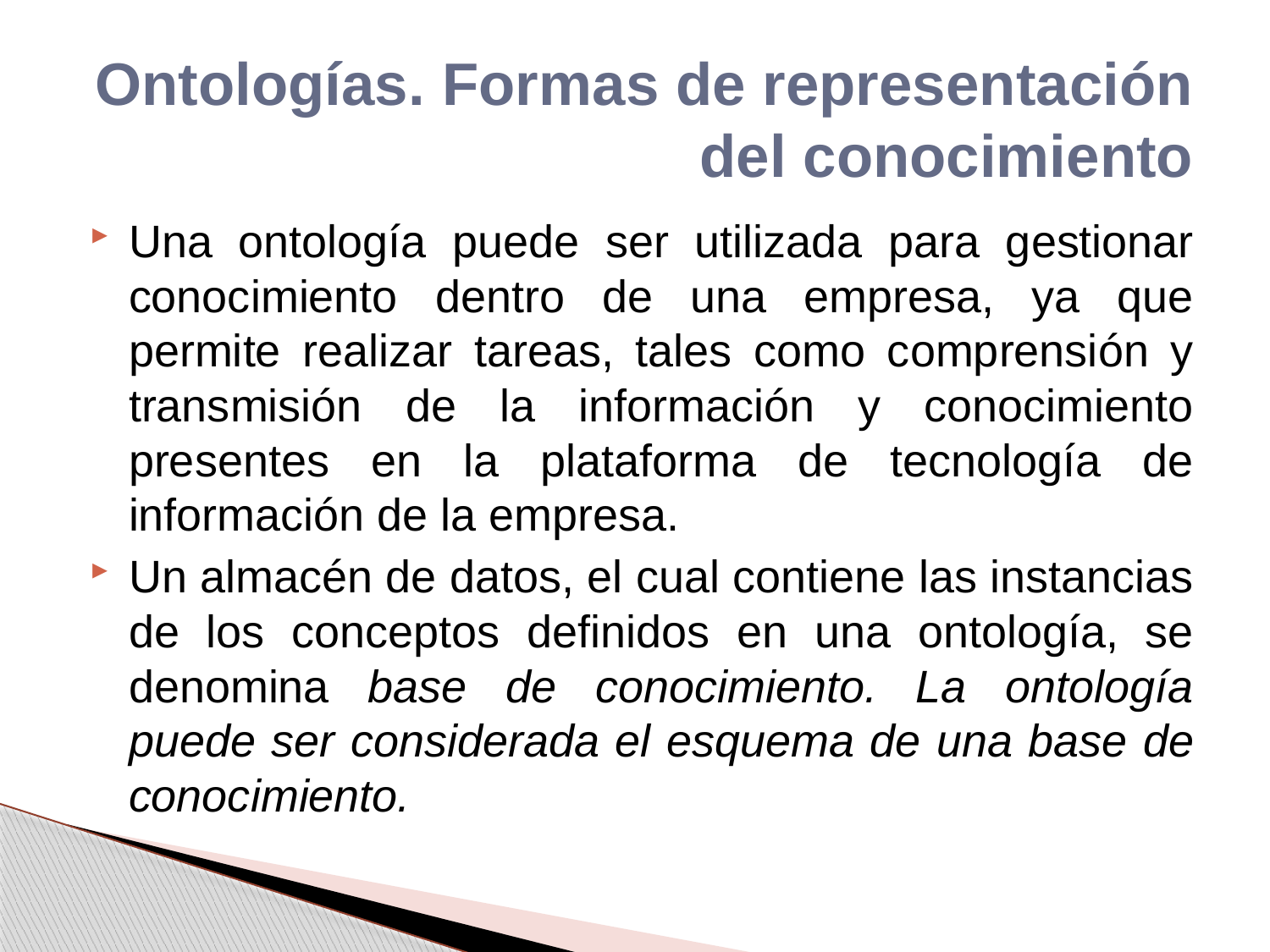

# Ontologías. Formas de representación del conocimiento
Una ontología puede ser utilizada para gestionar conocimiento dentro de una empresa, ya que permite realizar tareas, tales como comprensión y transmisión de la información y conocimiento presentes en la plataforma de tecnología de información de la empresa.
Un almacén de datos, el cual contiene las instancias de los conceptos definidos en una ontología, se denomina base de conocimiento. La ontología puede ser considerada el esquema de una base de conocimiento.